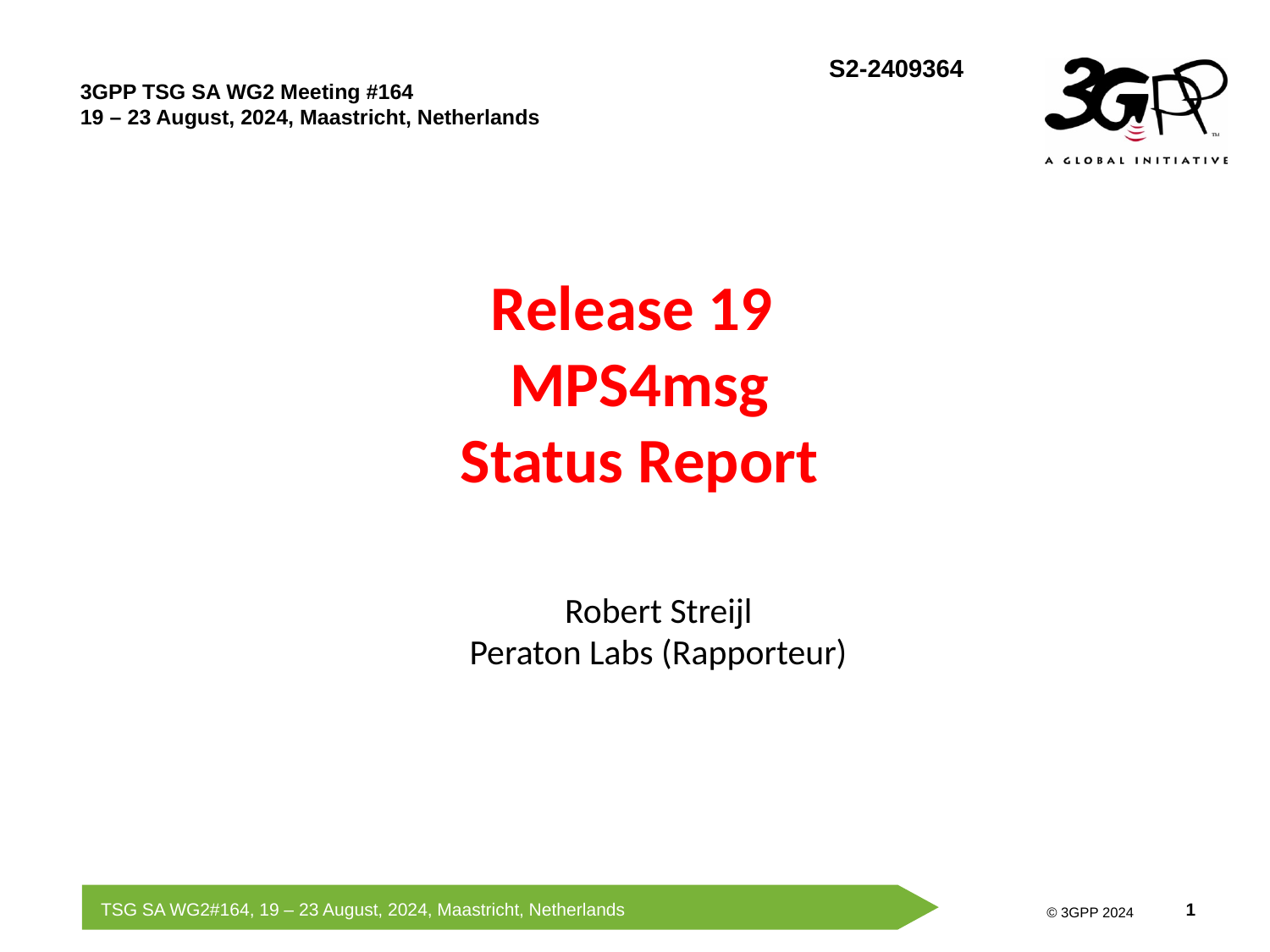

# Release 19 MPS4msg Status Report
Robert Streijl
Peraton Labs (Rapporteur)